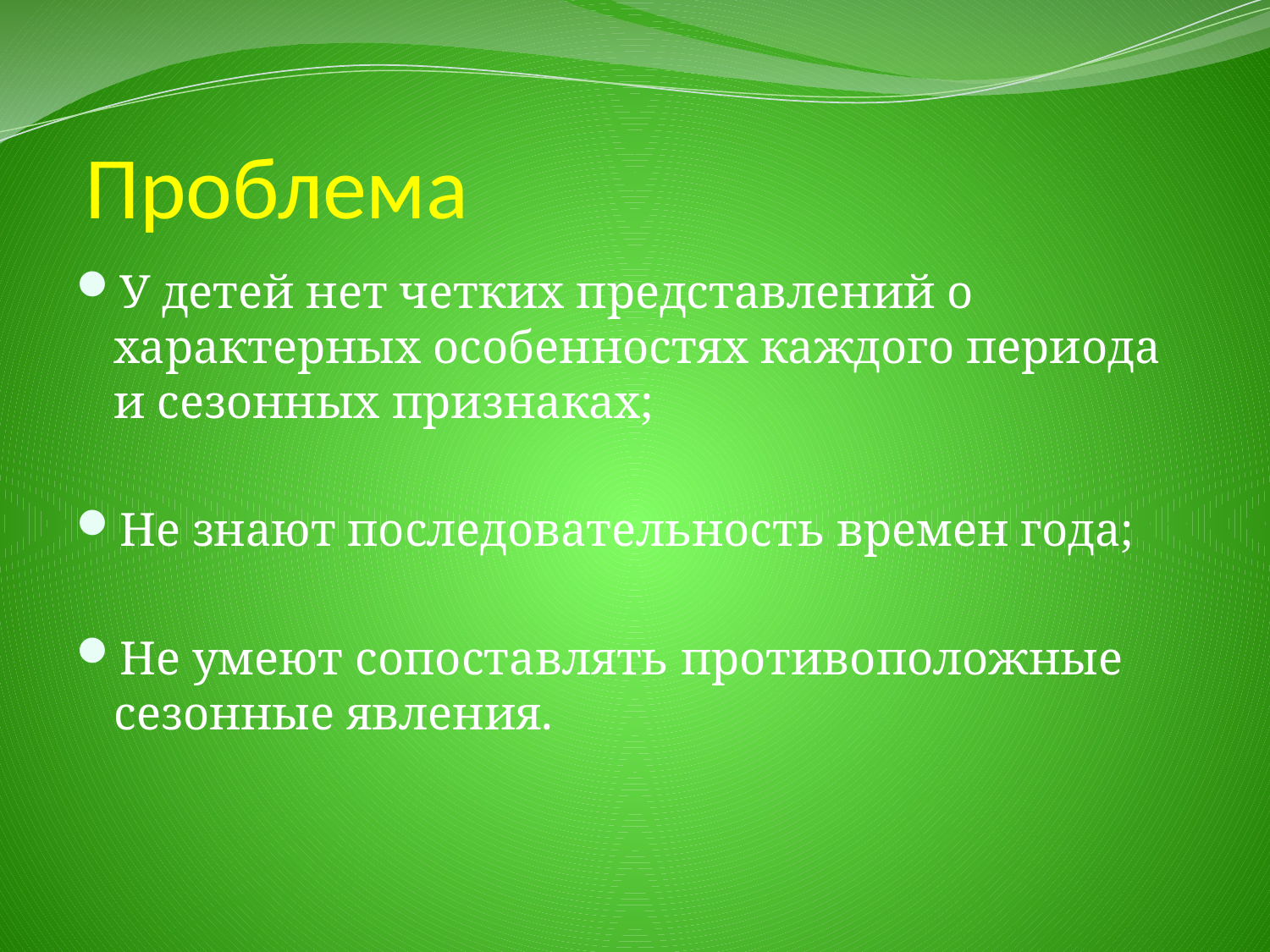

# Проблема
У детей нет четких представлений о характерных особенностях каждого периода и сезонных признаках;

Не знают последовательность времен года;

Не умеют сопоставлять противоположные сезонные явления.